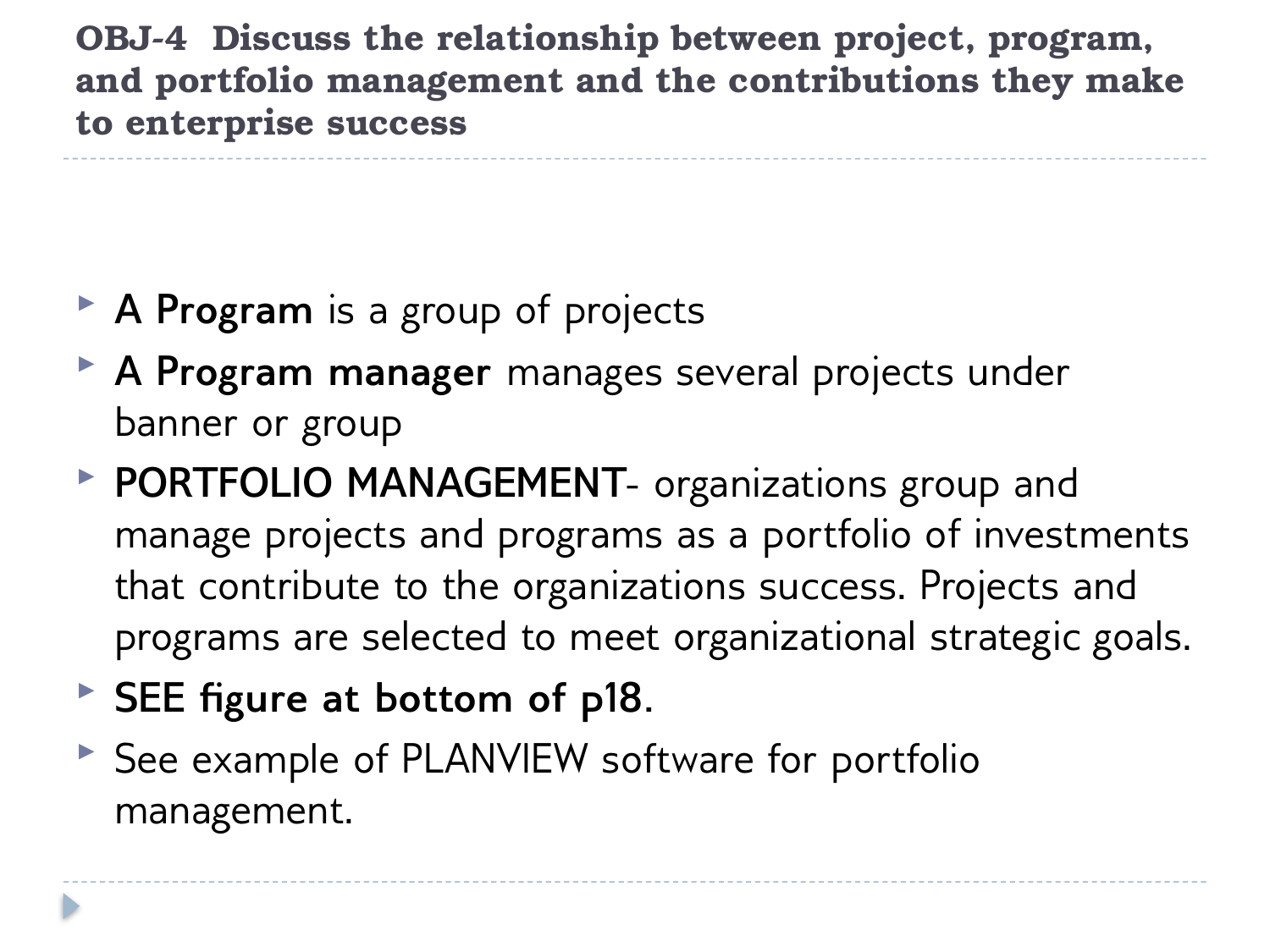

# OBJ-4  Discuss the relationship between project, program, and portfolio management and the contributions they make to enterprise success
A Program is a group of projects
A Program manager manages several projects under banner or group
PORTFOLIO MANAGEMENT- organizations group and manage projects and programs as a portfolio of investments that contribute to the organizations success. Projects and programs are selected to meet organizational strategic goals.
SEE figure at bottom of p18.
See example of PLANVIEW software for portfolio management.